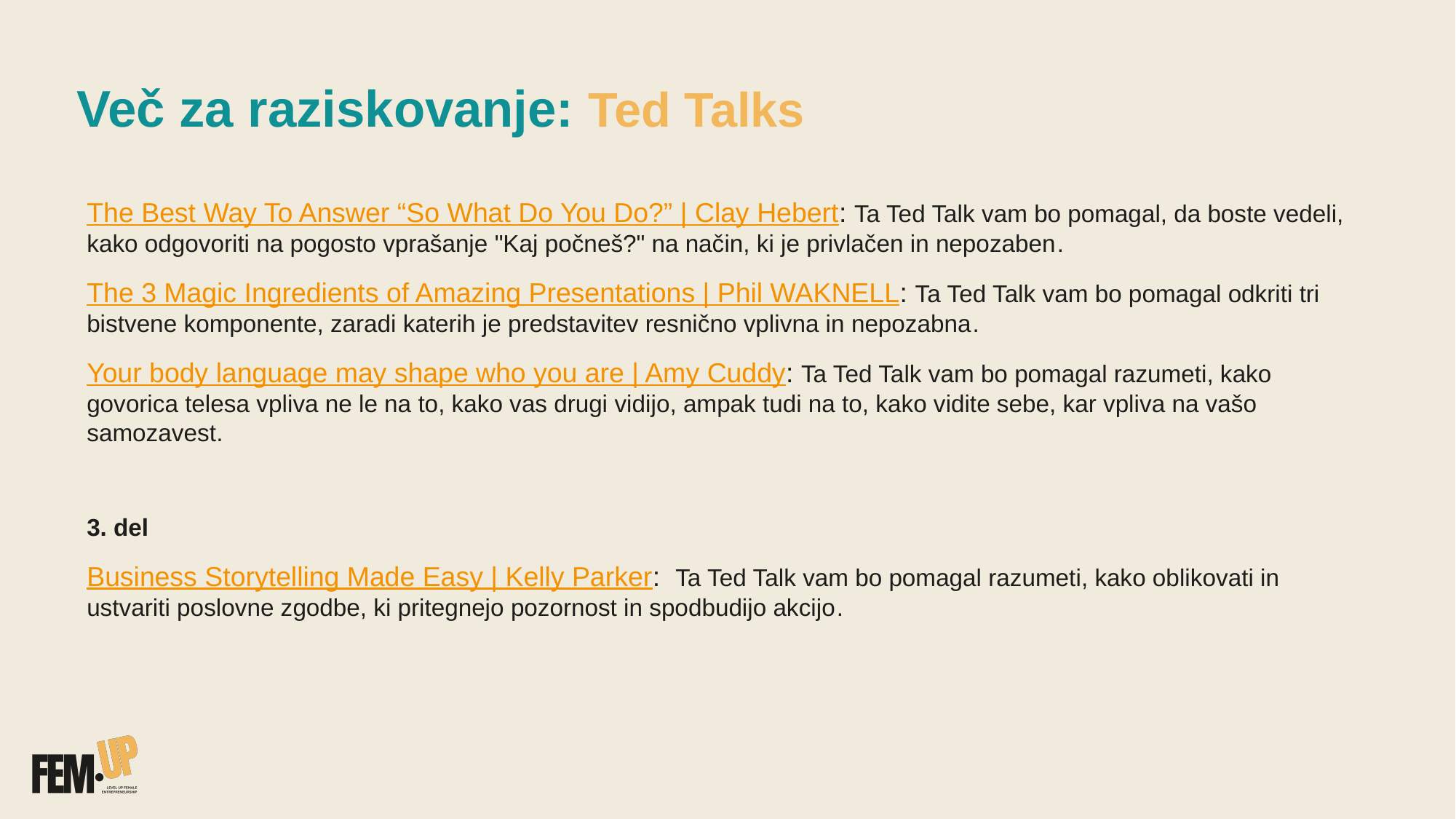

# Več za raziskovanje: Ted Talks ​
The Best Way To Answer “So What Do You Do?” | Clay Hebert: Ta Ted Talk vam bo pomagal, da boste vedeli, kako odgovoriti na pogosto vprašanje "Kaj počneš?" na način, ki je privlačen in nepozaben.
The 3 Magic Ingredients of Amazing Presentations | Phil WAKNELL: Ta Ted Talk vam bo pomagal odkriti tri bistvene komponente, zaradi katerih je predstavitev resnično vplivna in nepozabna.
Your body language may shape who you are | Amy Cuddy: Ta Ted Talk vam bo pomagal razumeti, kako govorica telesa vpliva ne le na to, kako vas drugi vidijo, ampak tudi na to, kako vidite sebe, kar vpliva na vašo samozavest.

3. del
Business Storytelling Made Easy | Kelly Parker:  Ta Ted Talk vam bo pomagal razumeti, kako oblikovati in ustvariti poslovne zgodbe, ki pritegnejo pozornost in spodbudijo akcijo.